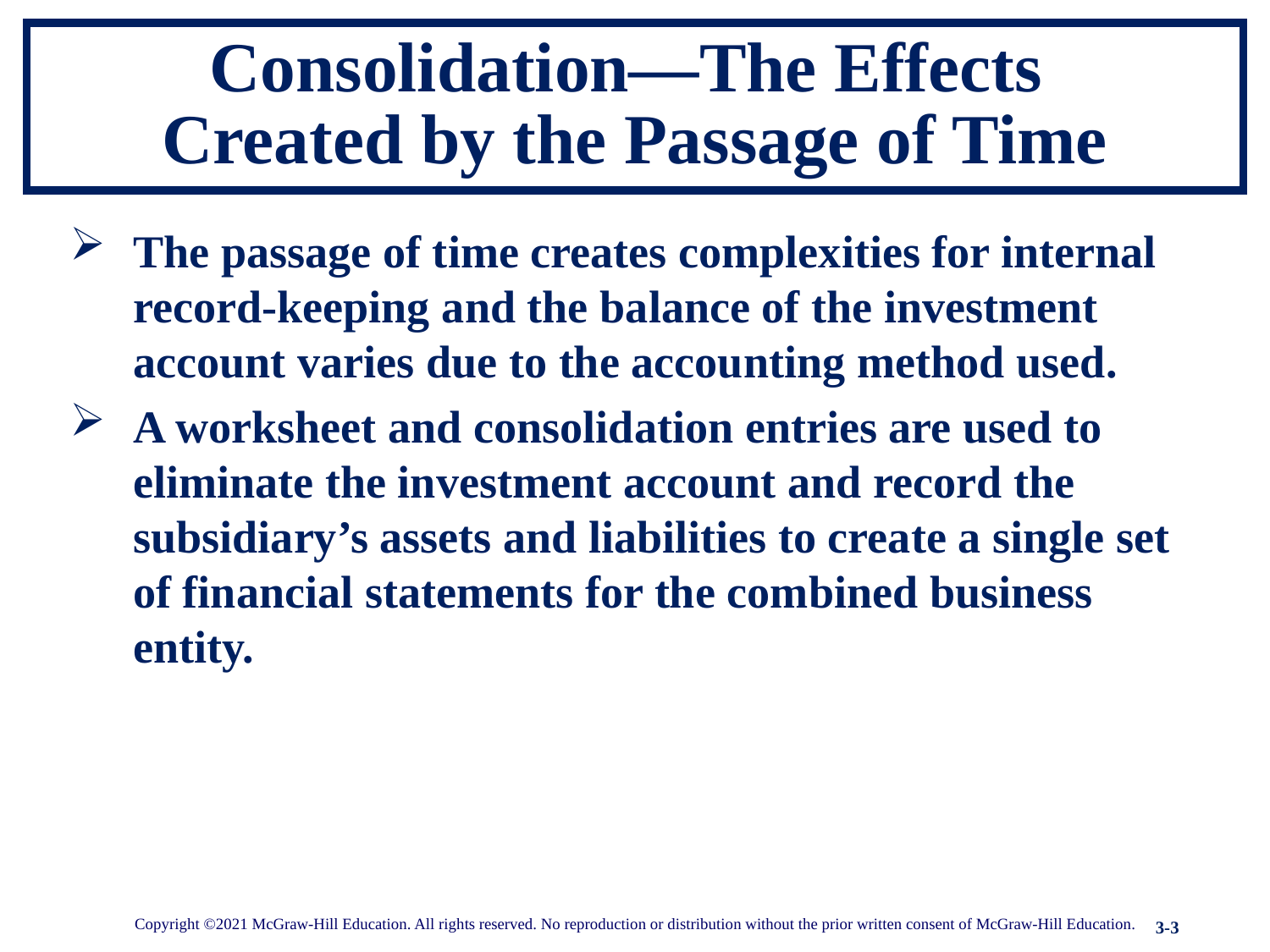

# Consolidation—The Effects Created by the Passage of Time
The passage of time creates complexities for internal record-keeping and the balance of the investment account varies due to the accounting method used.
A worksheet and consolidation entries are used to eliminate the investment account and record the subsidiary’s assets and liabilities to create a single set of financial statements for the combined business entity.
Copyright ©2021 McGraw-Hill Education. All rights reserved. No reproduction or distribution without the prior written consent of McGraw-Hill Education.
3-3